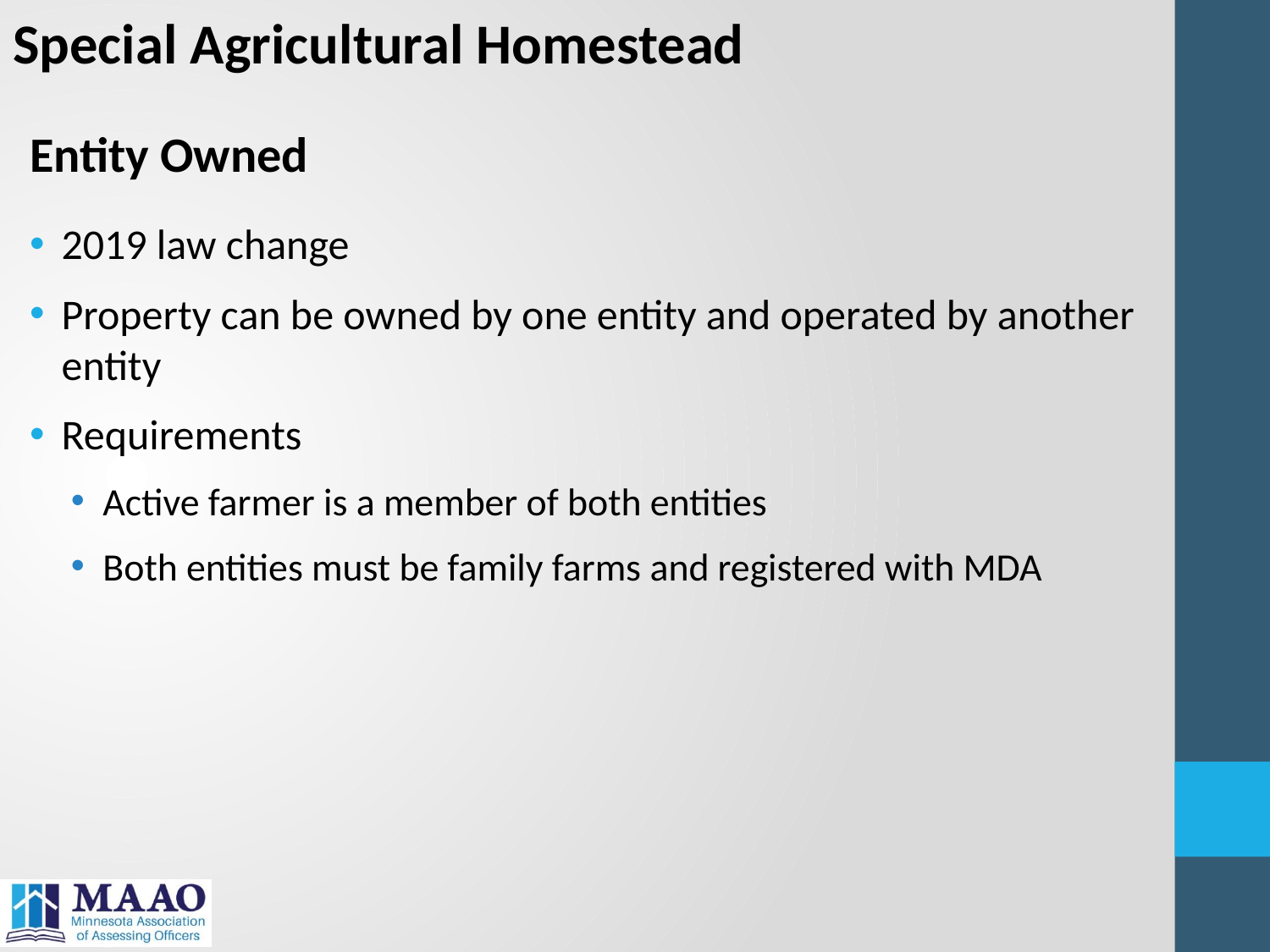

Special Agricultural Homestead
Entity Owned

2019 law change
Property can be owned by one entity and operated by another entity
Requirements
Active farmer is a member of both entities
Both entities must be family farms and registered with MDA